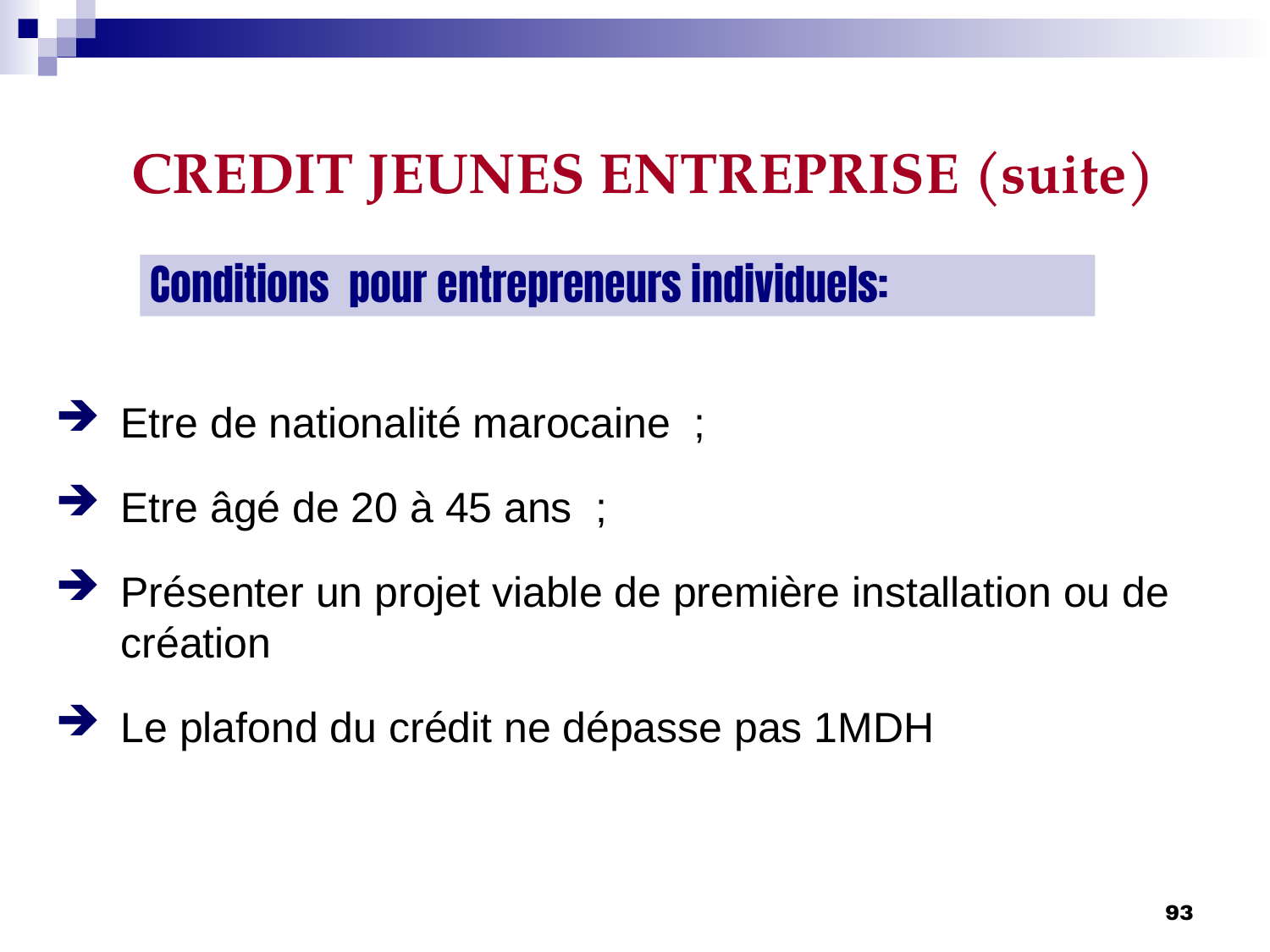

# CREDIT JEUNES ENTREPRISE (suite)
Conditions  pour entrepreneurs individuels:
Etre de nationalité marocaine  ;
Etre âgé de 20 à 45 ans  ;
Présenter un projet viable de première installation ou de création
Le plafond du crédit ne dépasse pas 1MDH
93